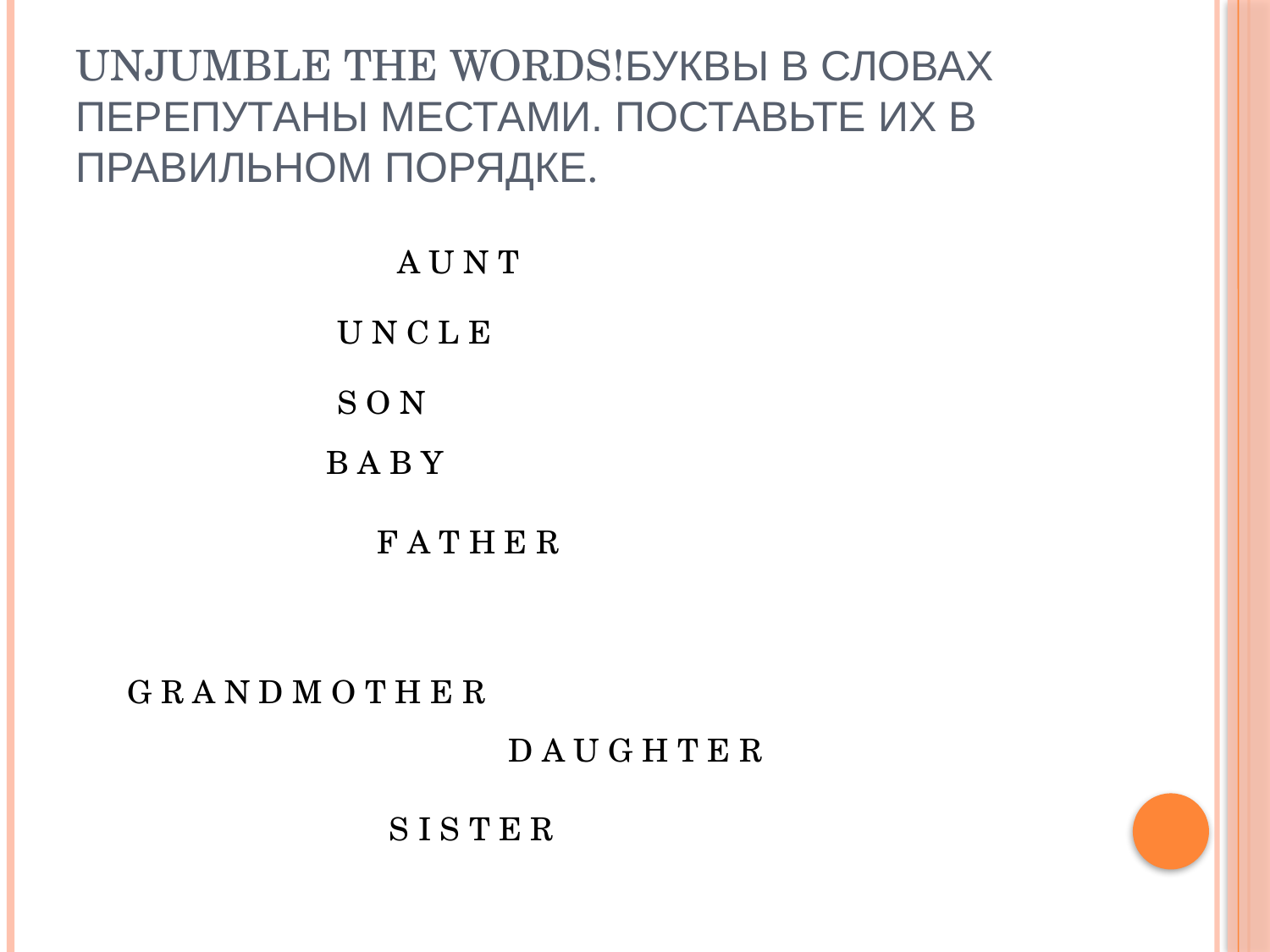

# Unjumble the words!Буквы в словах перепутаны местами. Поставьте их в правильном порядке.

A U N T
U N C L E
S O N
 B A B Y
F A T H E R
G R A N D M O T H E R
D A U G H T E R
S I S T E R